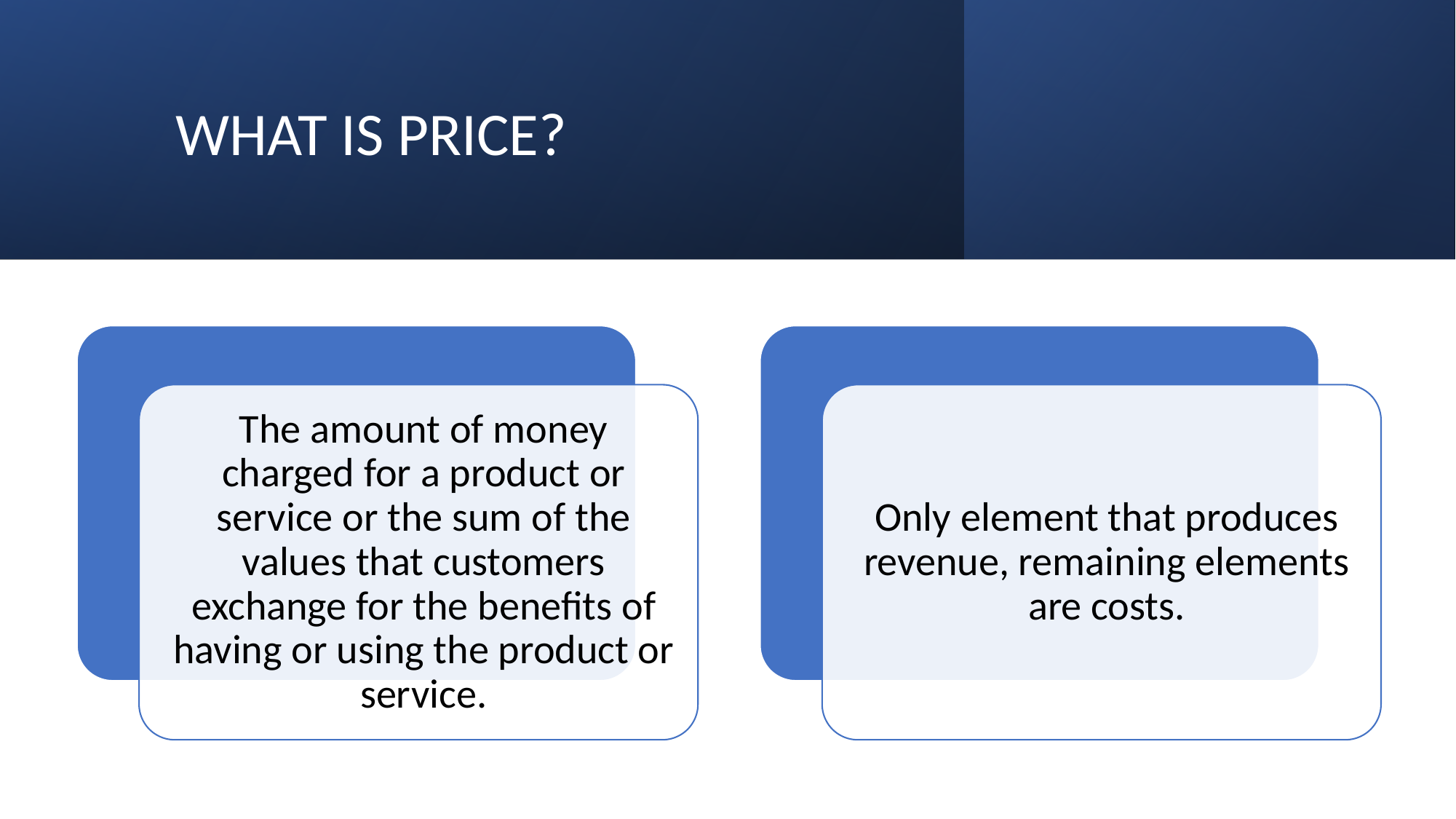

What is Price?

The amount of money charged for a product or service or the sum of the values that customers exchange for the benefits of having or using the product or service.
Only element that produces revenue, remaining elements are costs.